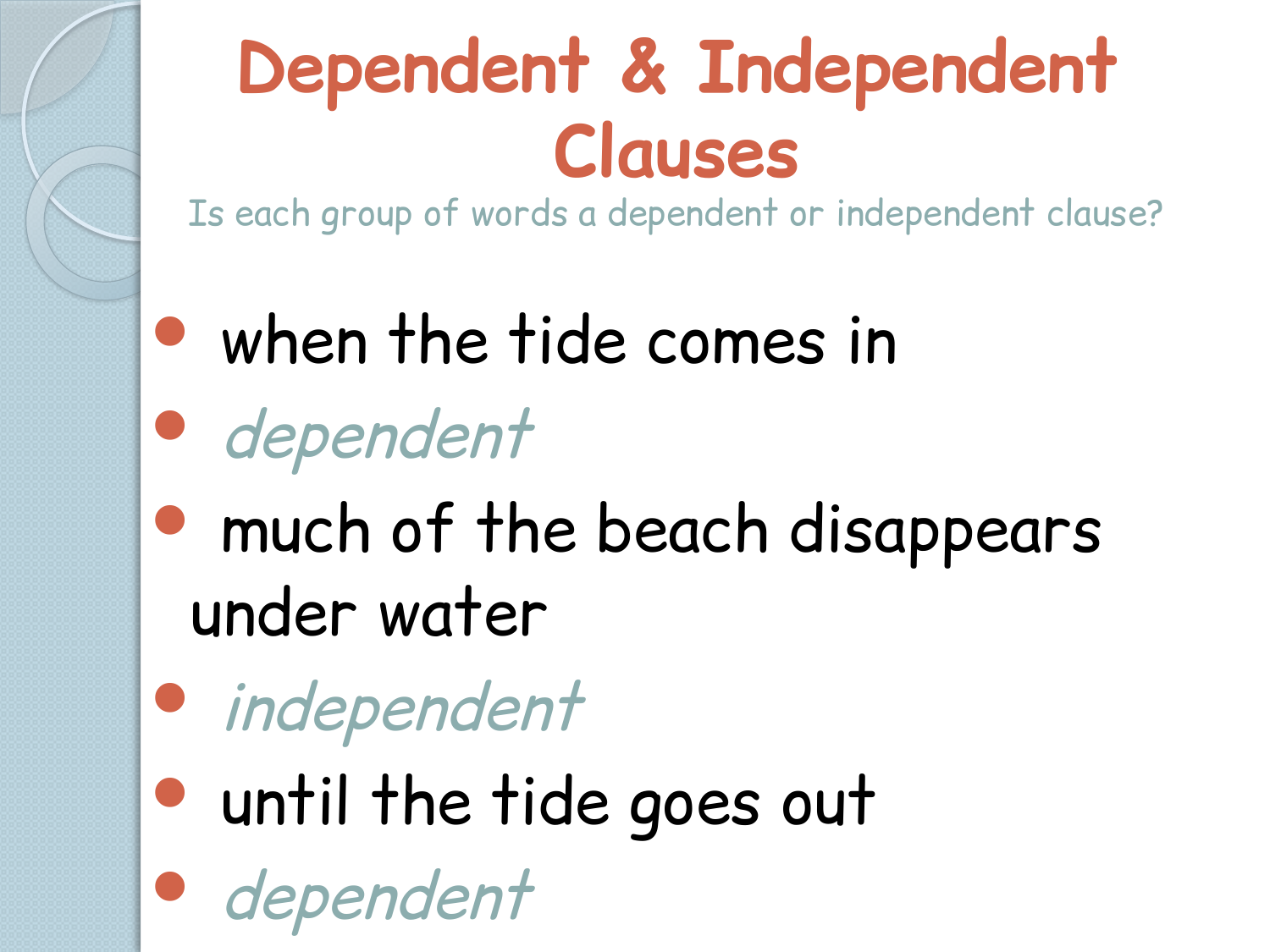

# Dependent & Independent Clauses Is each group of words a dependent or independent clause?
 when the tide comes in
 dependent
 much of the beach disappears under water
 independent
 until the tide goes out
 dependent